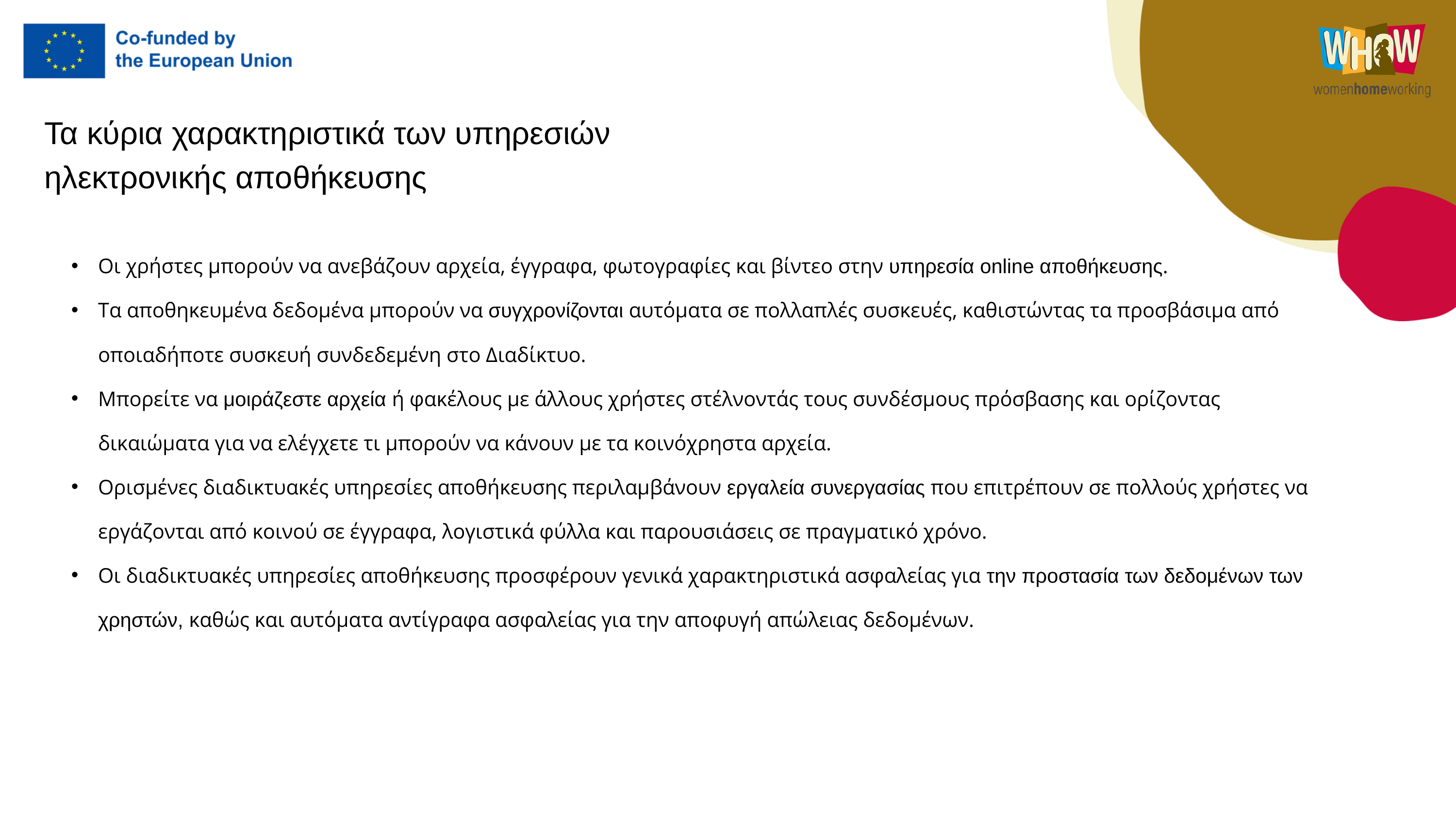

Τα κύρια χαρακτηριστικά των υπηρεσιών ηλεκτρονικής αποθήκευσης
Οι χρήστες μπορούν να ανεβάζουν αρχεία, έγγραφα, φωτογραφίες και βίντεο στην υπηρεσία online αποθήκευσης.
Τα αποθηκευμένα δεδομένα μπορούν να συγχρονίζονται αυτόματα σε πολλαπλές συσκευές, καθιστώντας τα προσβάσιμα από οποιαδήποτε συσκευή συνδεδεμένη στο Διαδίκτυο.
Μπορείτε να μοιράζεστε αρχεία ή φακέλους με άλλους χρήστες στέλνοντάς τους συνδέσμους πρόσβασης και ορίζοντας δικαιώματα για να ελέγχετε τι μπορούν να κάνουν με τα κοινόχρηστα αρχεία.
Ορισμένες διαδικτυακές υπηρεσίες αποθήκευσης περιλαμβάνουν εργαλεία συνεργασίας που επιτρέπουν σε πολλούς χρήστες να εργάζονται από κοινού σε έγγραφα, λογιστικά φύλλα και παρουσιάσεις σε πραγματικό χρόνο.
Οι διαδικτυακές υπηρεσίες αποθήκευσης προσφέρουν γενικά χαρακτηριστικά ασφαλείας για την προστασία των δεδομένων των χρηστών, καθώς και αυτόματα αντίγραφα ασφαλείας για την αποφυγή απώλειας δεδομένων.